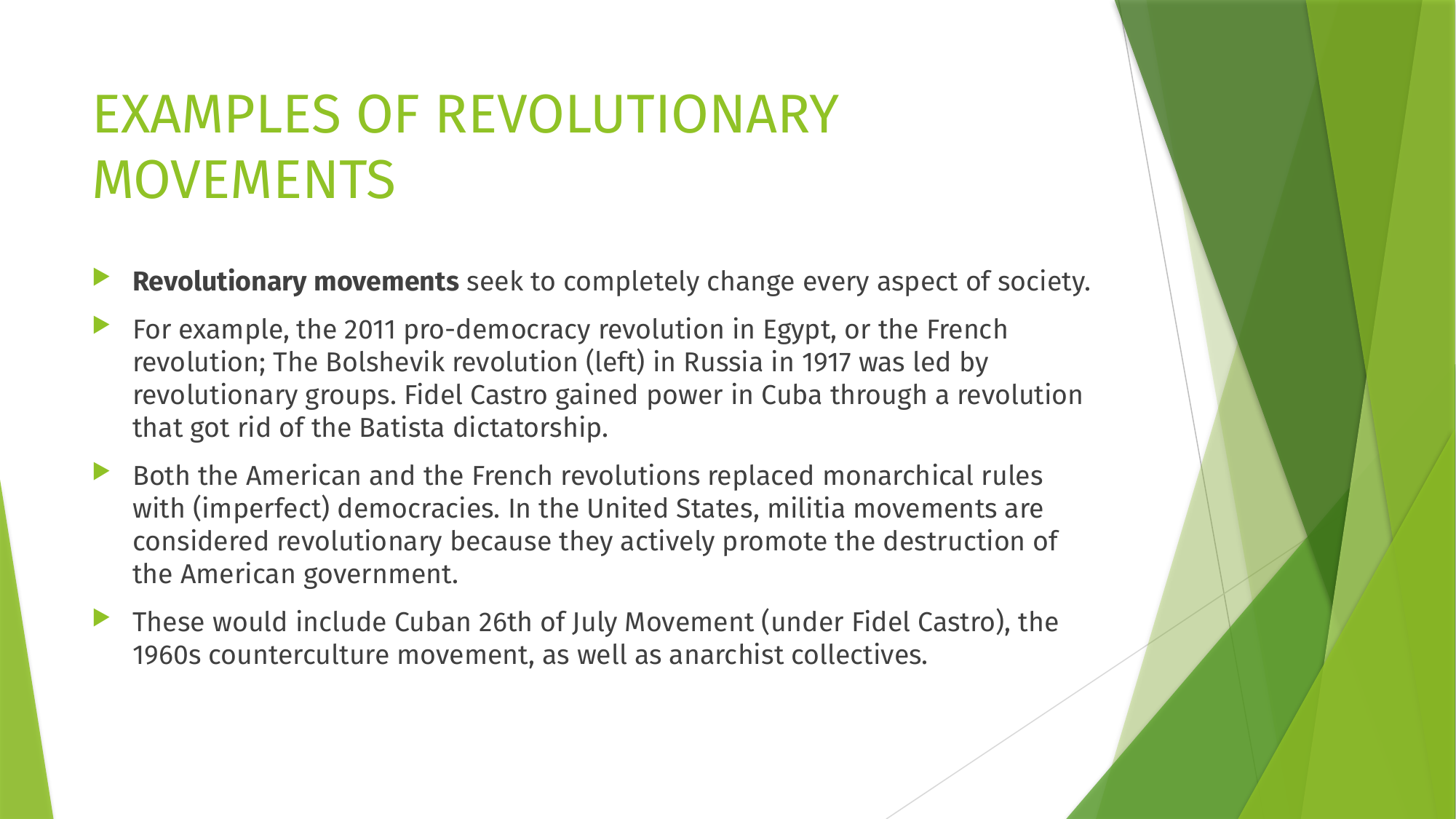

# EXAMPLES OF REVOLUTIONARY MOVEMENTS
Revolutionary movements seek to completely change every aspect of society.
For example, the 2011 pro-democracy revolution in Egypt, or the French revolution; The Bolshevik revolution (left) in Russia in 1917 was led by revolutionary groups. Fidel Castro gained power in Cuba through a revolution that got rid of the Batista dictatorship.
Both the American and the French revolutions replaced monarchical rules with (imperfect) democracies. In the United States, militia movements are considered revolutionary because they actively promote the destruction of the American government.
These would include Cuban 26th of July Movement (under Fidel Castro), the 1960s counterculture movement, as well as anarchist collectives.